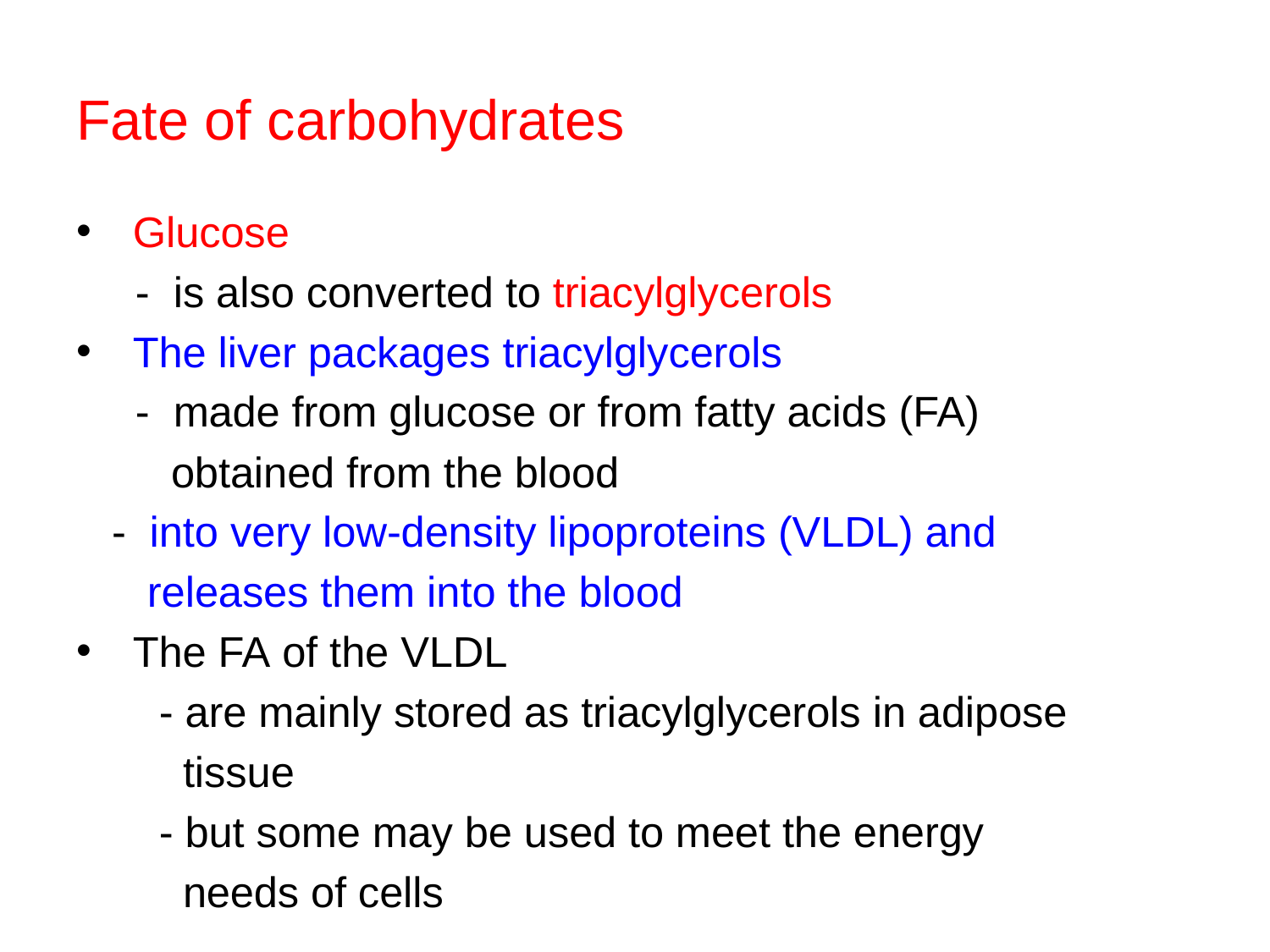

# Fate of carbohydrates
 Glucose
     -  is also converted to triacylglycerols
 The liver packages triacylglycerols
     -  made from glucose or from fatty acids (FA)
        obtained from the blood
   -  into very low-density lipoproteins (VLDL) and
      releases them into the blood
 The FA of the VLDL
       - are mainly stored as triacylglycerols in adipose
         tissue
       - but some may be used to meet the energy
         needs of cells